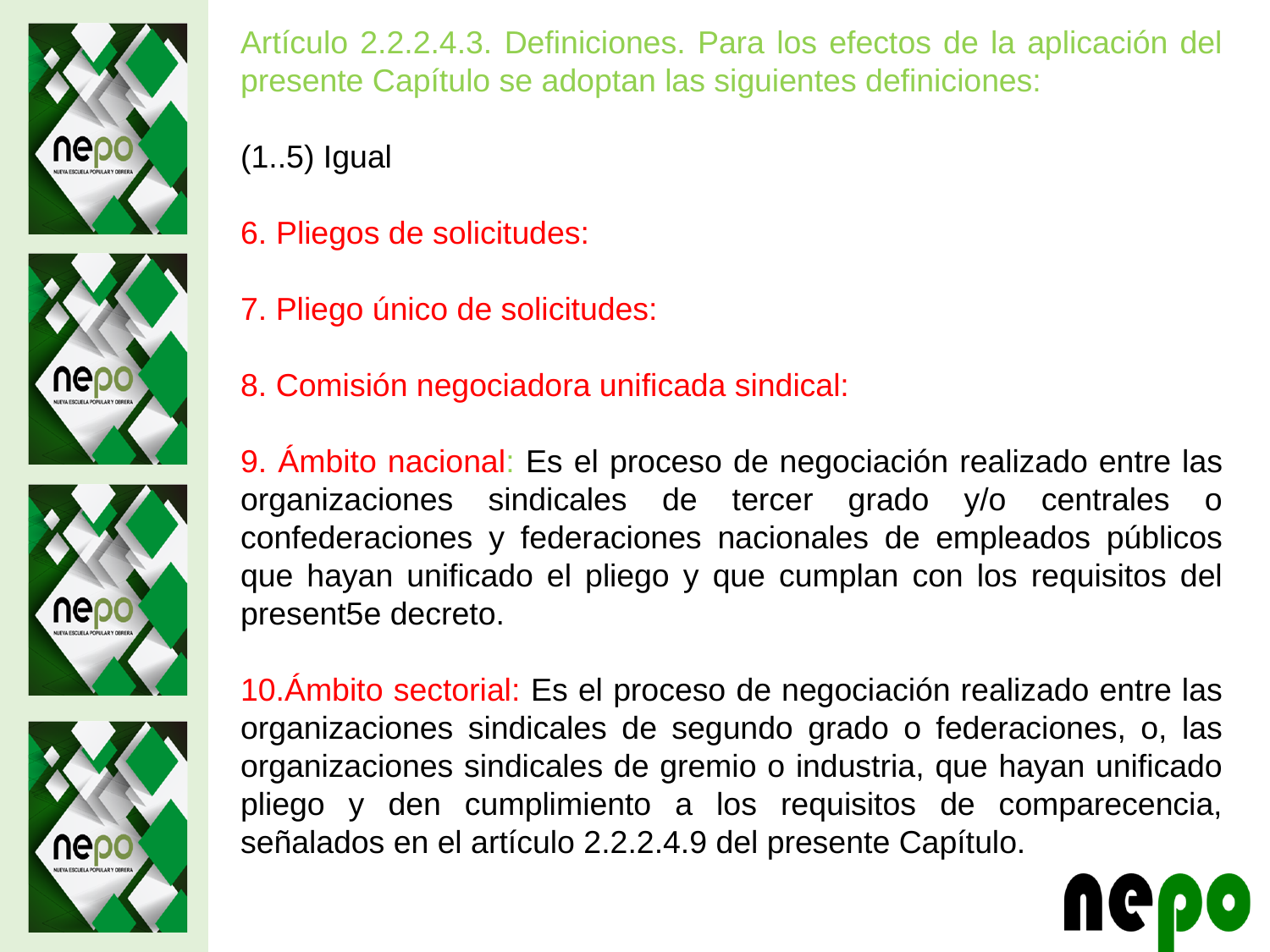

Artículo 2.2.2.4.3. Definiciones. Para los efectos de la aplicación del presente Capítulo se adoptan las siguientes definiciones:

(1..5) Igual

6. Pliegos de solicitudes:

7. Pliego único de solicitudes:

8. Comisión negociadora unificada sindical:

9. Ámbito nacional: Es el proceso de negociación realizado entre las organizaciones sindicales de tercer grado y/o centrales o confederaciones y federaciones nacionales de empleados públicos que hayan unificado el pliego y que cumplan con los requisitos del present5e decreto.

10.Ámbito sectorial: Es el proceso de negociación realizado entre las organizaciones sindicales de segundo grado o federaciones, o, las organizaciones sindicales de gremio o industria, que hayan unificado pliego y den cumplimiento a los requisitos de comparecencia, señalados en el artículo 2.2.2.4.9 del presente Capítulo.